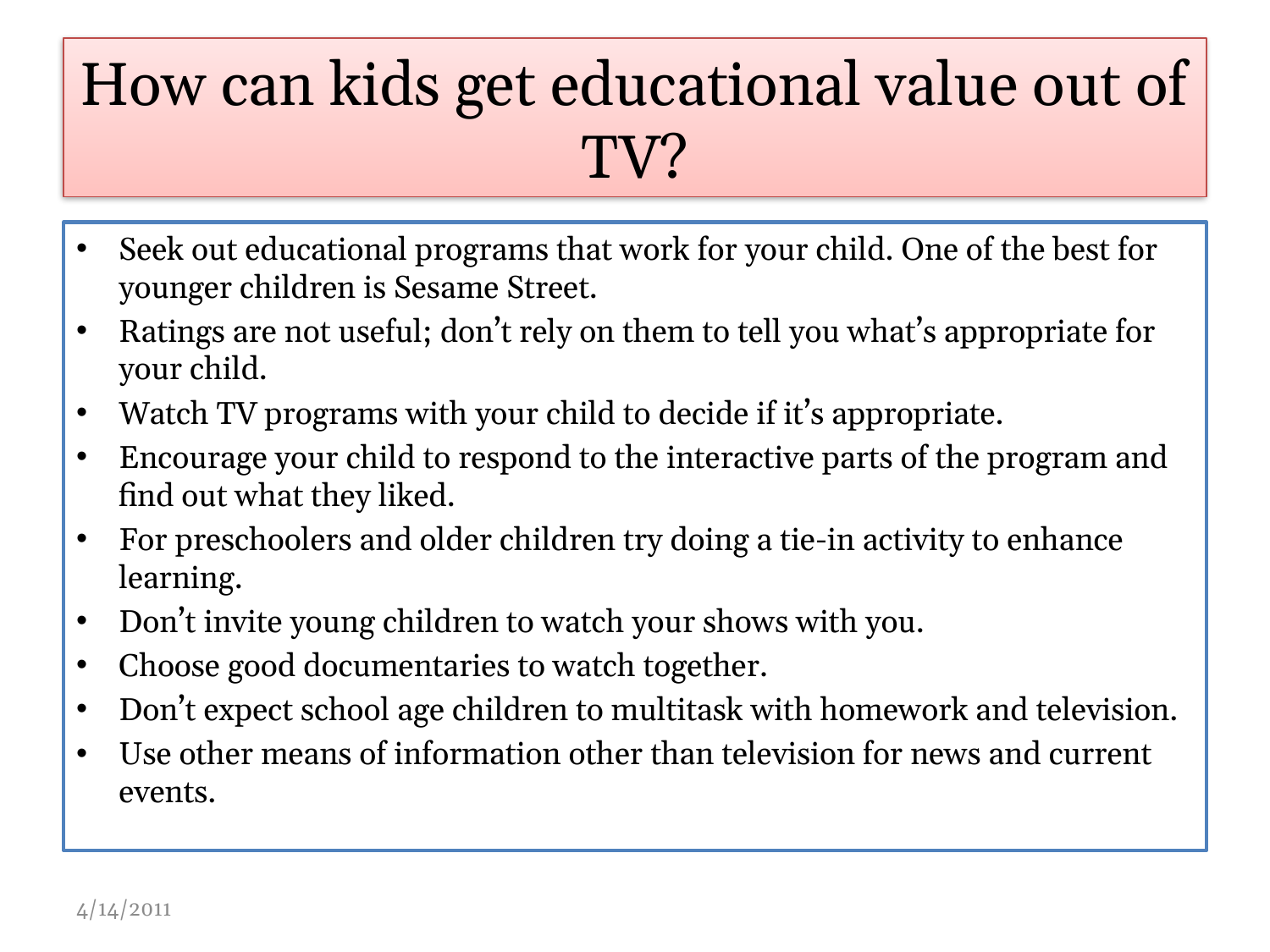

# How can kids get educational value out of TV?
Seek out educational programs that work for your child. One of the best for younger children is Sesame Street.
Ratings are not useful; don’t rely on them to tell you what’s appropriate for your child.
Watch TV programs with your child to decide if it’s appropriate.
Encourage your child to respond to the interactive parts of the program and find out what they liked.
For preschoolers and older children try doing a tie-in activity to enhance learning.
Don’t invite young children to watch your shows with you.
Choose good documentaries to watch together.
Don’t expect school age children to multitask with homework and television.
Use other means of information other than television for news and current events.

4/14/2011